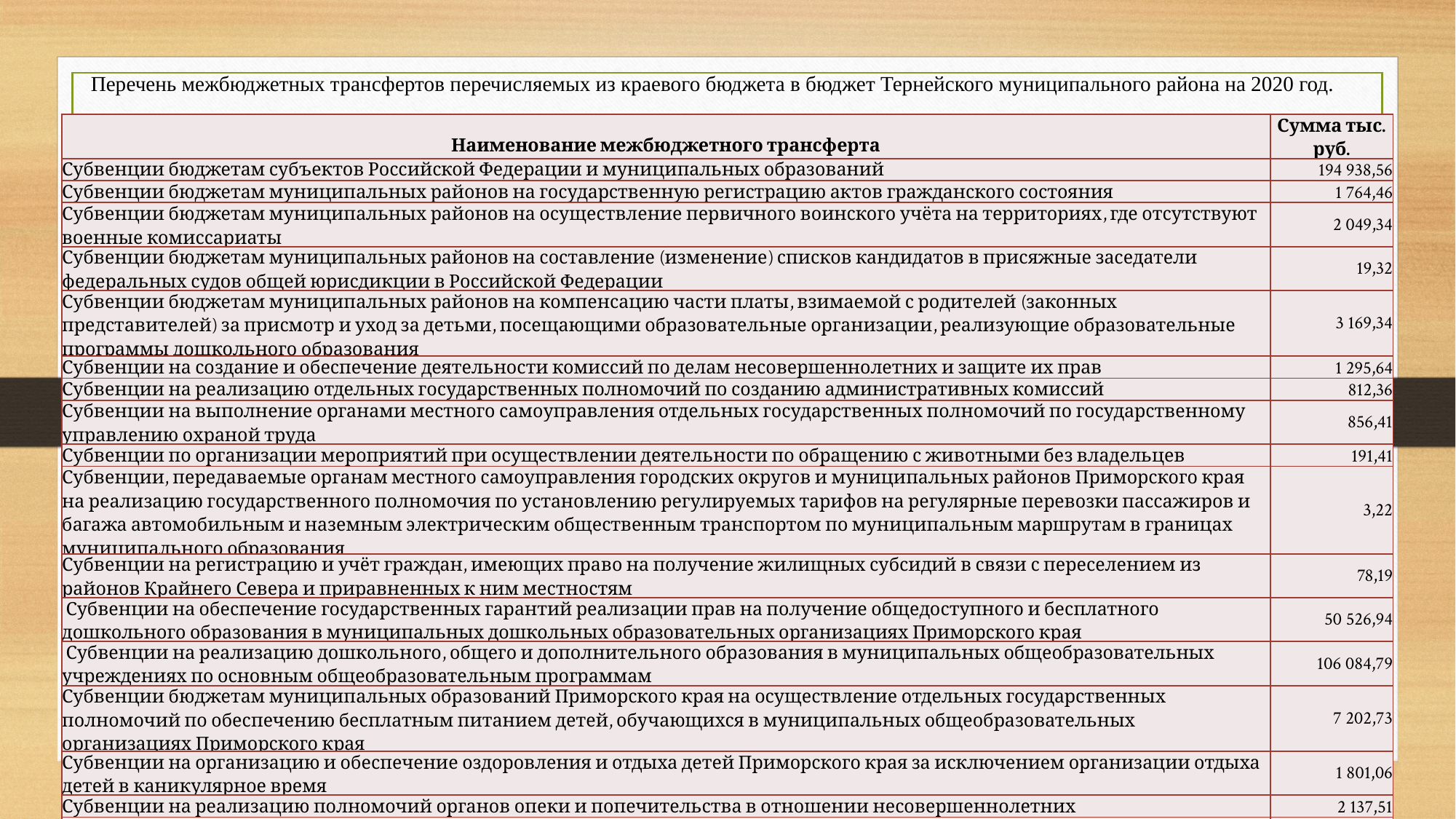

Перечень межбюджетных трансфертов перечисляемых из краевого бюджета в бюджет Тернейского муниципального района на 2020 год.
| Наименование межбюджетного трансферта | Сумма тыс. руб. |
| --- | --- |
| Субвенции бюджетам субъектов Российской Федерации и муниципальных образований | 194 938,56 |
| Субвенции бюджетам муниципальных районов на государственную регистрацию актов гражданского состояния | 1 764,46 |
| Субвенции бюджетам муниципальных районов на осуществление первичного воинского учёта на территориях, где отсутствуют военные комиссариаты | 2 049,34 |
| Субвенции бюджетам муниципальных районов на составление (изменение) списков кандидатов в присяжные заседатели федеральных судов общей юрисдикции в Российской Федерации | 19,32 |
| Субвенции бюджетам муниципальных районов на компенсацию части платы, взимаемой с родителей (законных представителей) за присмотр и уход за детьми, посещающими образовательные организации, реализующие образовательные программы дошкольного образования | 3 169,34 |
| Субвенции на создание и обеспечение деятельности комиссий по делам несовершеннолетних и защите их прав | 1 295,64 |
| Субвенции на реализацию отдельных государственных полномочий по созданию административных комиссий | 812,36 |
| Субвенции на выполнение органами местного самоуправления отдельных государственных полномочий по государственному управлению охраной труда | 856,41 |
| Субвенции по организации мероприятий при осуществлении деятельности по обращению с животными без владельцев | 191,41 |
| Субвенции, передаваемые органам местного самоуправления городских округов и муниципальных районов Приморского края на реализацию государственного полномочия по установлению регулируемых тарифов на регулярные перевозки пассажиров и багажа автомобильным и наземным электрическим общественным транспортом по муниципальным маршрутам в границах муниципального образования | 3,22 |
| Субвенции на регистрацию и учёт граждан, имеющих право на получение жилищных субсидий в связи с переселением из районов Крайнего Севера и приравненных к ним местностям | 78,19 |
| Субвенции на обеспечение государственных гарантий реализации прав на получение общедоступного и бесплатного дошкольного образования в муниципальных дошкольных образовательных организациях Приморского края | 50 526,94 |
| Субвенции на реализацию дошкольного, общего и дополнительного образования в муниципальных общеобразовательных учреждениях по основным общеобразовательным программам | 106 084,79 |
| Субвенции бюджетам муниципальных образований Приморского края на осуществление отдельных государственных полномочий по обеспечению бесплатным питанием детей, обучающихся в муниципальных общеобразовательных организациях Приморского края | 7 202,73 |
| Субвенции на организацию и обеспечение оздоровления и отдыха детей Приморского края за исключением организации отдыха детей в каникулярное время | 1 801,06 |
| Субвенции на реализацию полномочий органов опеки и попечительства в отношении несовершеннолетних | 2 137,51 |
| Субвенции бюджетам муниципальных образований Приморского края на осуществление отдельных государственных полномочий по обеспечению мер социальной поддержки педагогическим работникам муниципальных образовательных организаций Приморского края | 8 055,00 |
| Субвенции бюджетам муниципальных районов Приморского края на осуществление отдельных государственных полномочий по расчёту и предоставлению дотаций на выравнивание бюджетной обеспеченности бюджетам поселений, входящих в их состав | 7 057,07 |